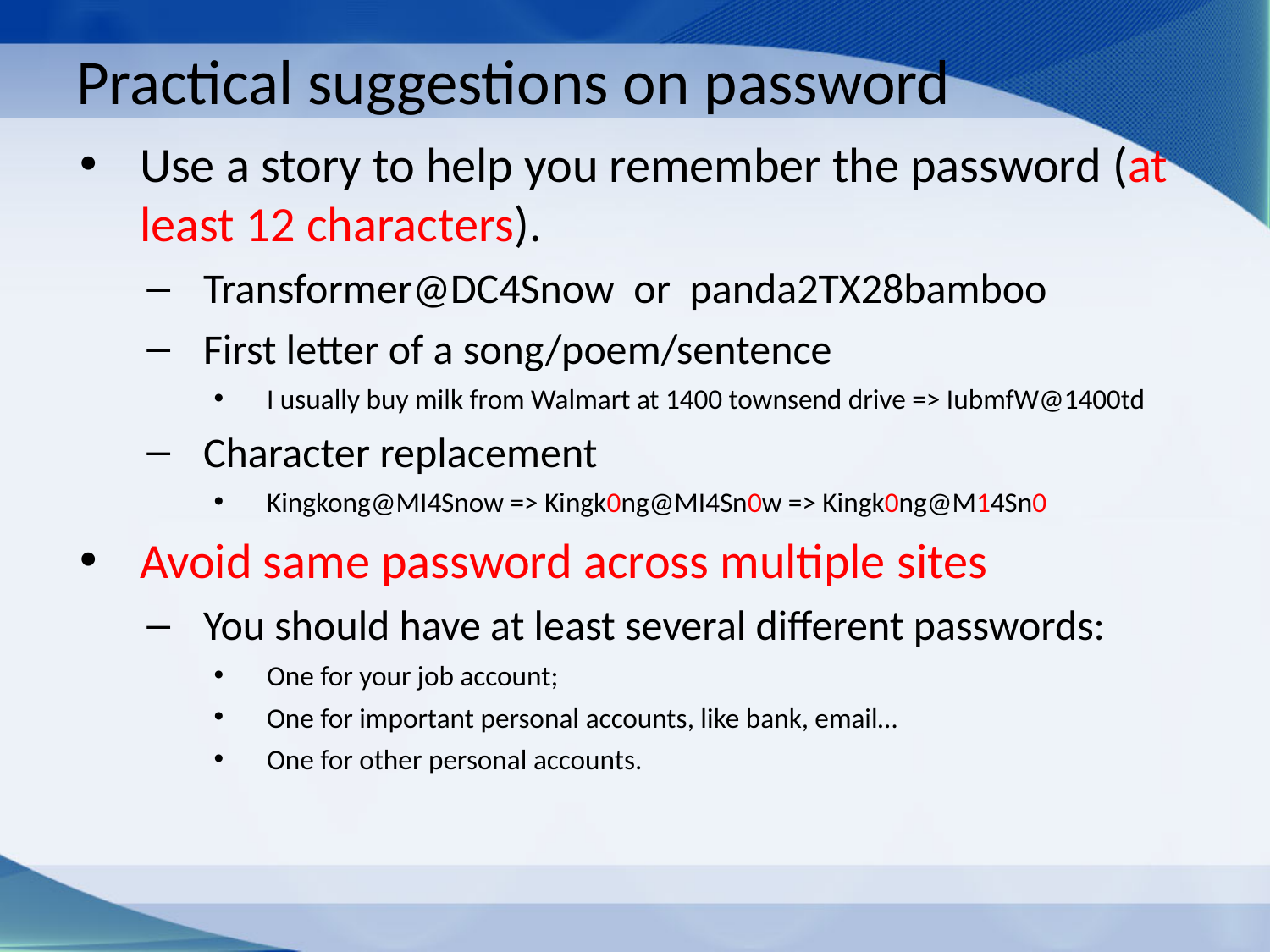

# Practical suggestions on password
Use a story to help you remember the password (at least 12 characters).
Transformer@DC4Snow  or  panda2TX28bamboo
First letter of a song/poem/sentence
I usually buy milk from Walmart at 1400 townsend drive => IubmfW@1400td
Character replacement
Kingkong@MI4Snow => Kingk0ng@MI4Sn0w => Kingk0ng@M14Sn0
Avoid same password across multiple sites
You should have at least several different passwords:
One for your job account;
One for important personal accounts, like bank, email…
One for other personal accounts.